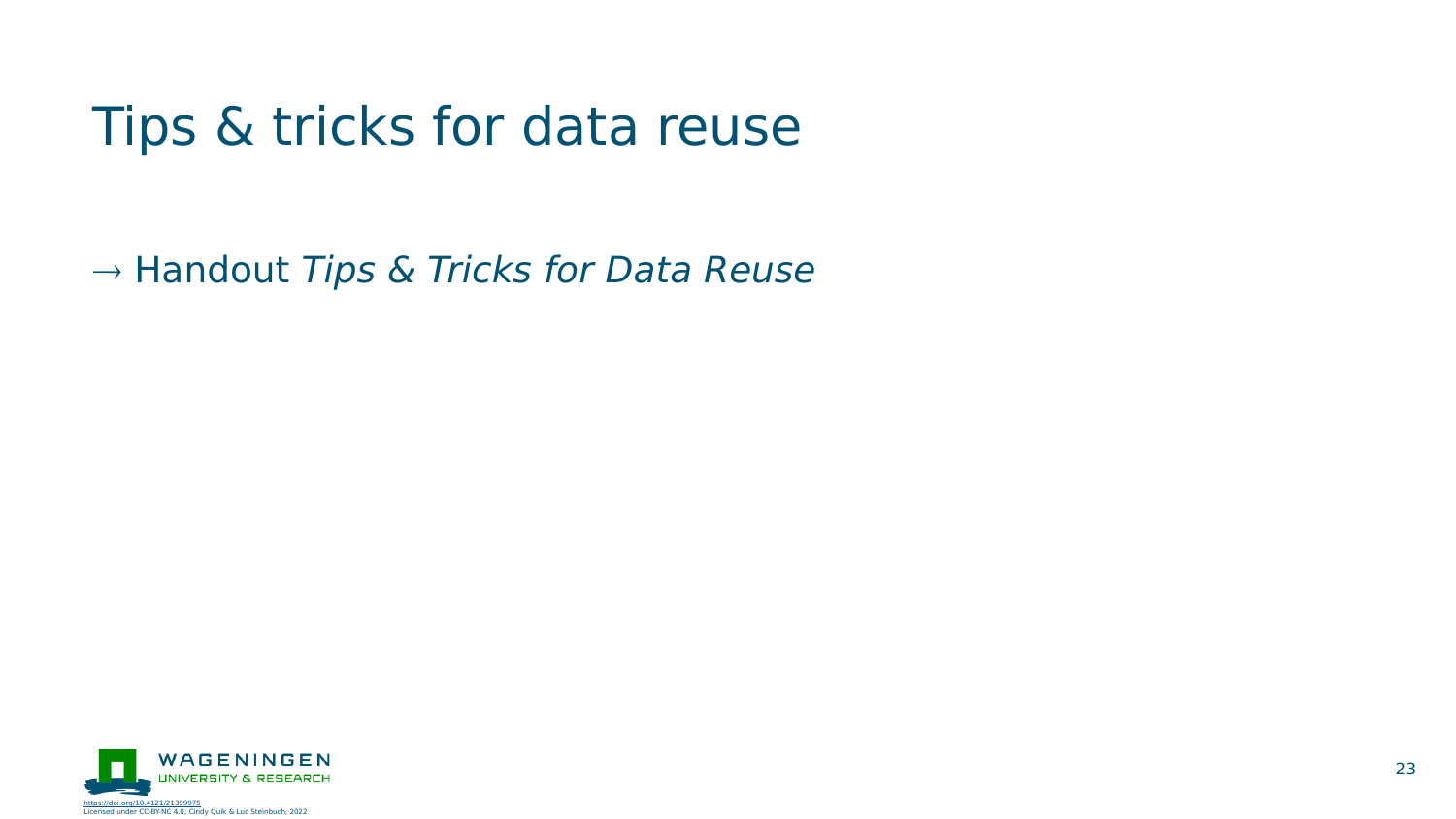

# Tips & tricks for data reuse
→ Handout Tips & Tricks for Data Reuse
23